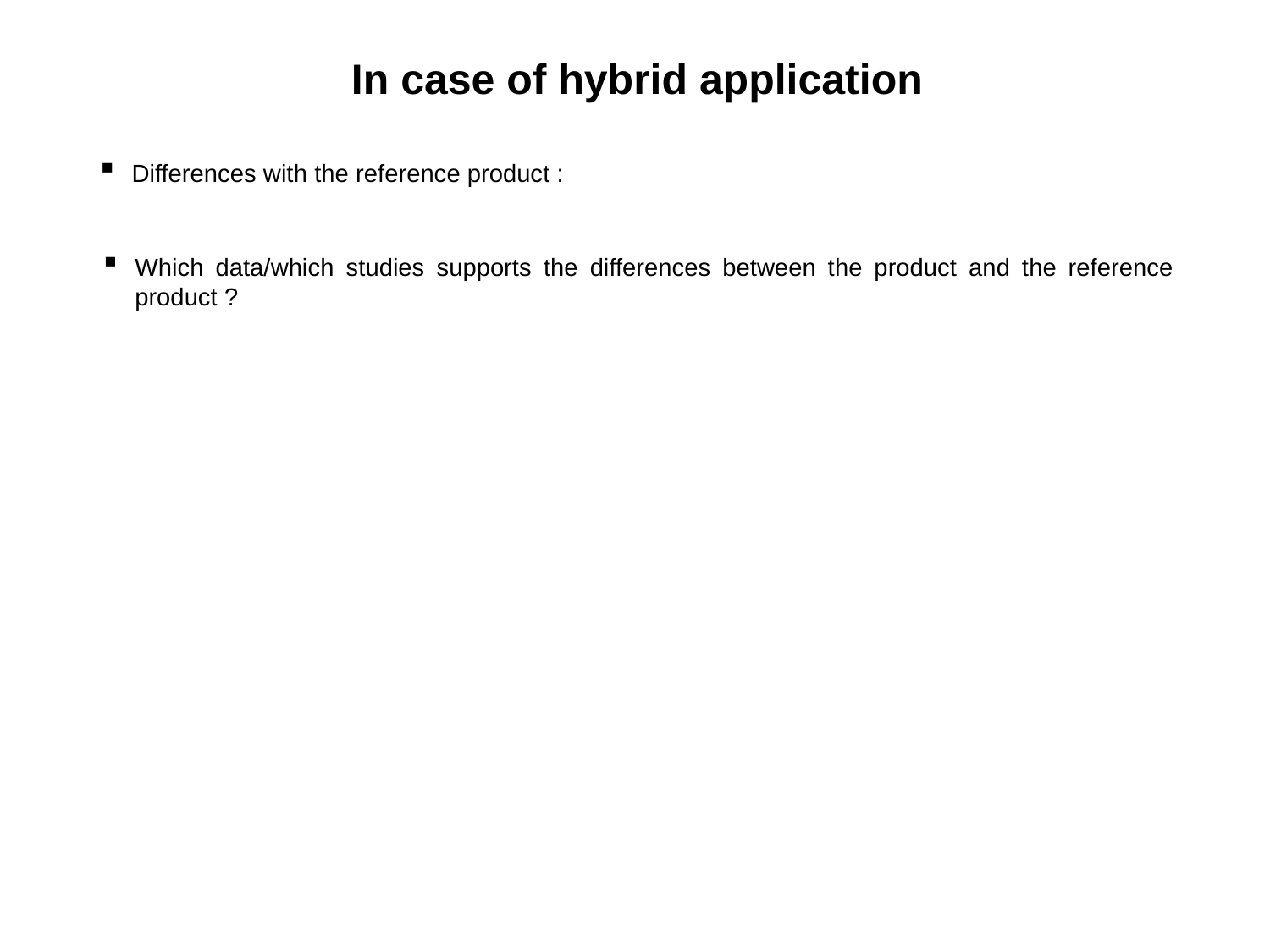

# In case of hybrid application
Differences with the reference product :

Which data/which studies supports the differences between the product and the reference product ?

21